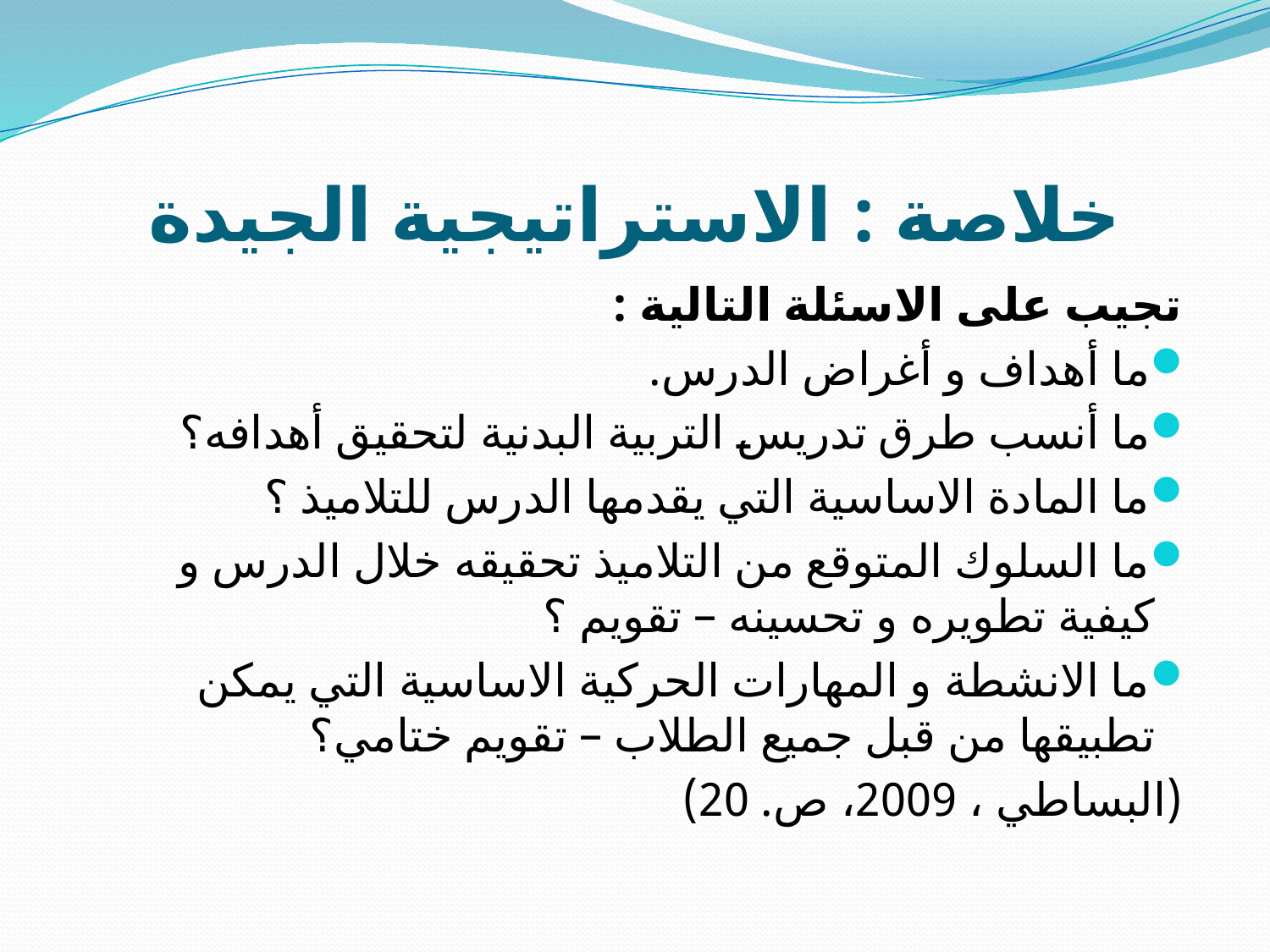

# خلاصة : الاستراتيجية الجيدة
تجيب على الاسئلة التالية :
ما أهداف و أغراض الدرس.
ما أنسب طرق تدريس التربية البدنية لتحقيق أهدافه؟
ما المادة الاساسية التي يقدمها الدرس للتلاميذ ؟
ما السلوك المتوقع من التلاميذ تحقيقه خلال الدرس و كيفية تطويره و تحسينه – تقويم ؟
ما الانشطة و المهارات الحركية الاساسية التي يمكن تطبيقها من قبل جميع الطلاب – تقويم ختامي؟
(البساطي ، 2009، ص. 20)